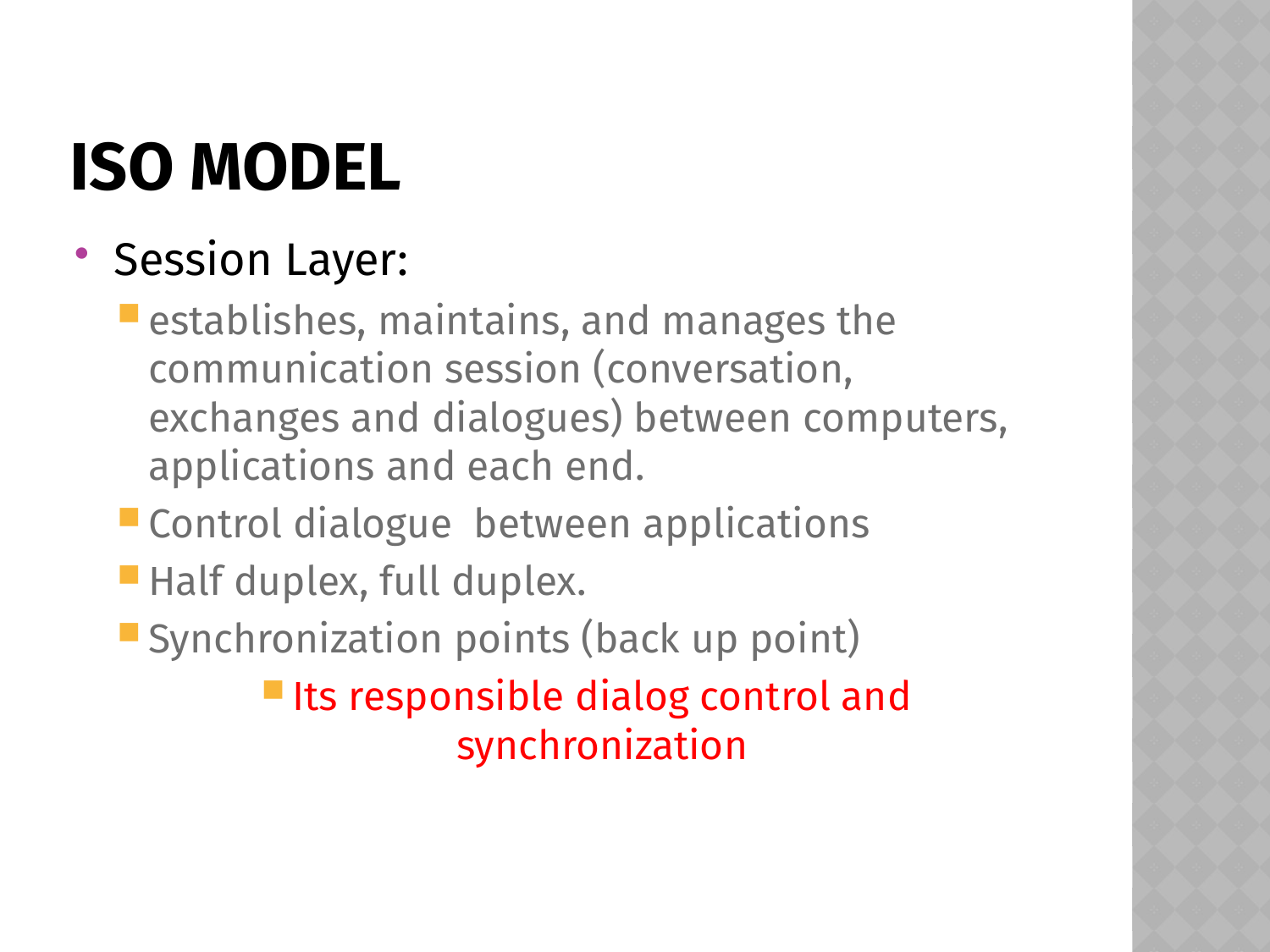

# ISO Model
Session Layer:
establishes, maintains, and manages the communication session (conversation, exchanges and dialogues) between computers, applications and each end.
Control dialogue  between applications
Half duplex, full duplex.
Synchronization points (back up point)
Its responsible dialog control and synchronization